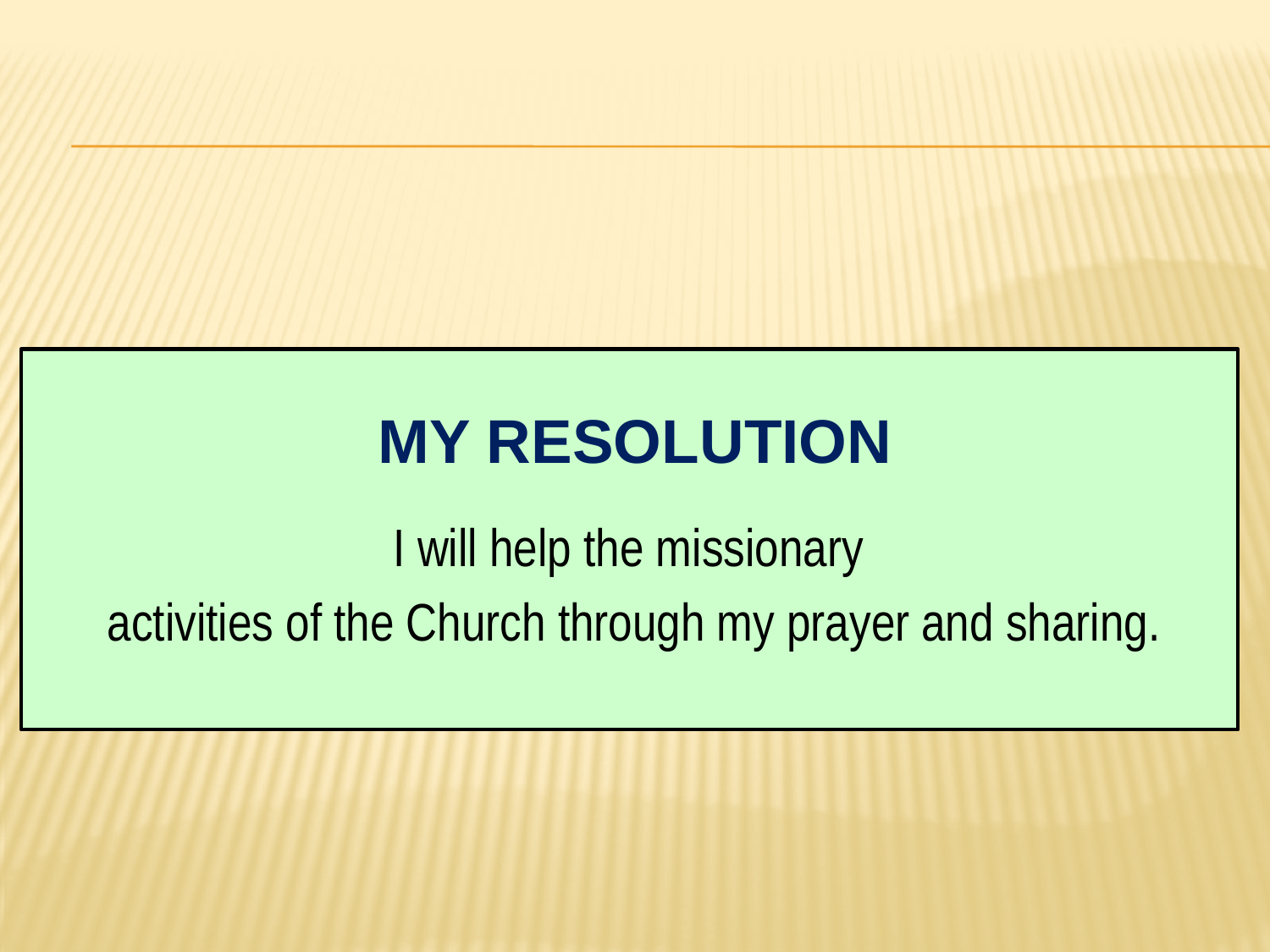

# My Resolution
I will help the missionary
activities of the Church through my prayer and sharing.